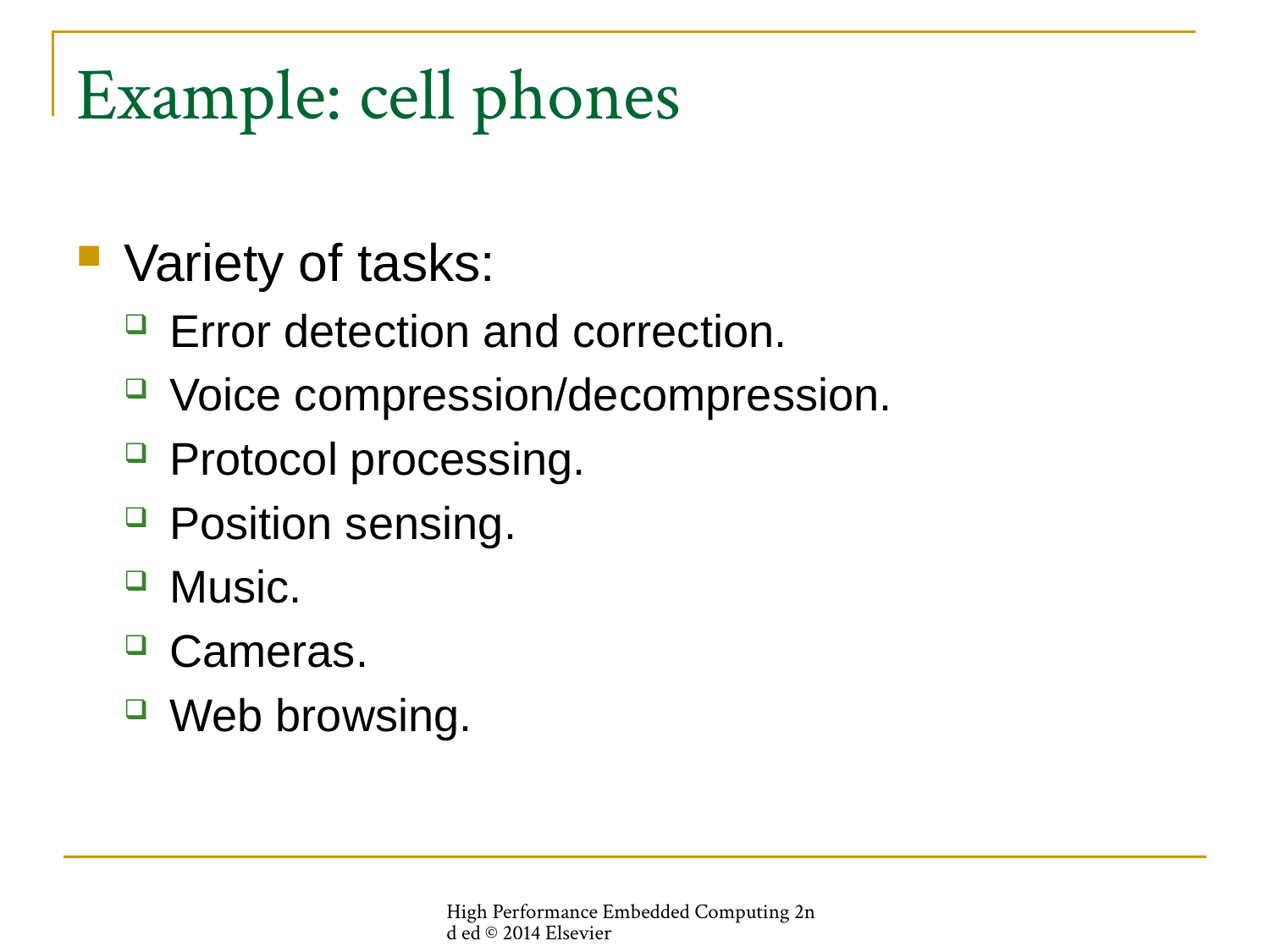

# Example: cell phones
Variety of tasks:
Error detection and correction.
Voice compression/decompression.
Protocol processing.
Position sensing.
Music.
Cameras.
Web browsing.
High Performance Embedded Computing 2nd ed © 2014 Elsevier